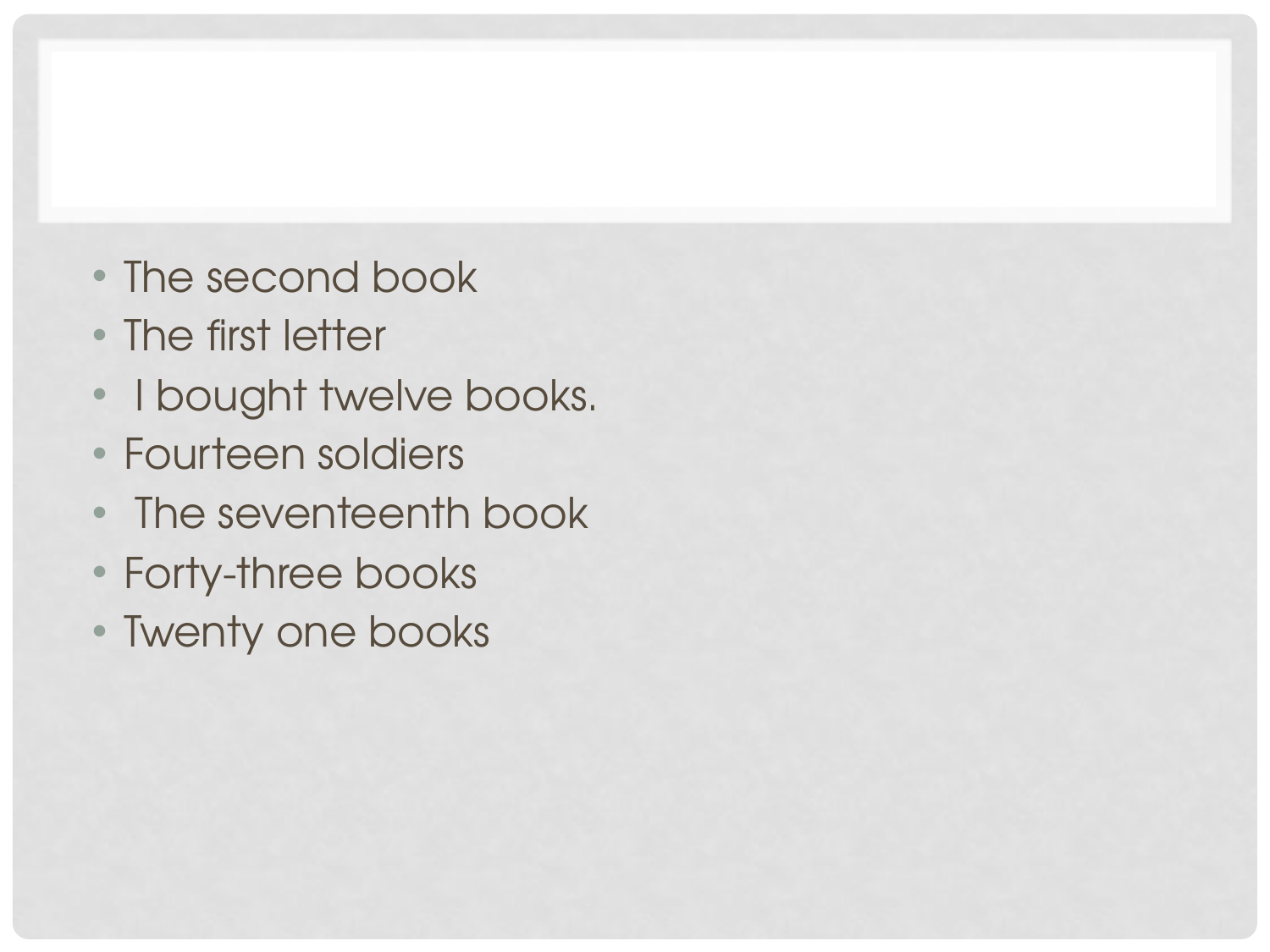

The second book
The first letter
 I bought twelve books.
Fourteen soldiers
 The seventeenth book
Forty-three books
Twenty one books